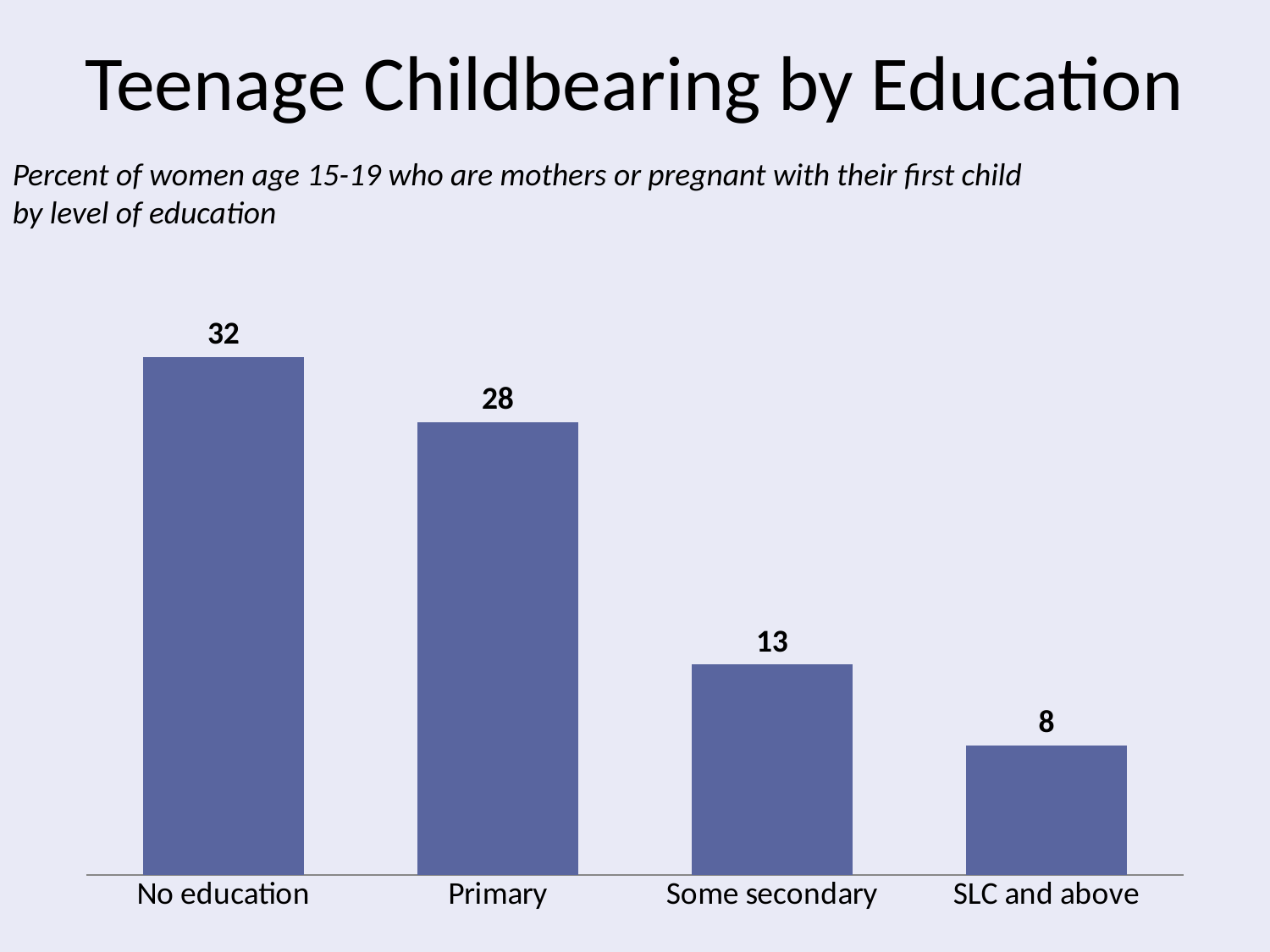

# Teenage Childbearing by Education
Percent of women age 15-19 who are mothers or pregnant with their first child by level of education

### Chart

| Category | Series 1 |
|---|---|
| No education | 32.0 |
| Primary | 28.0 |
| Some secondary | 13.0 |
| SLC and above | 8.0 |